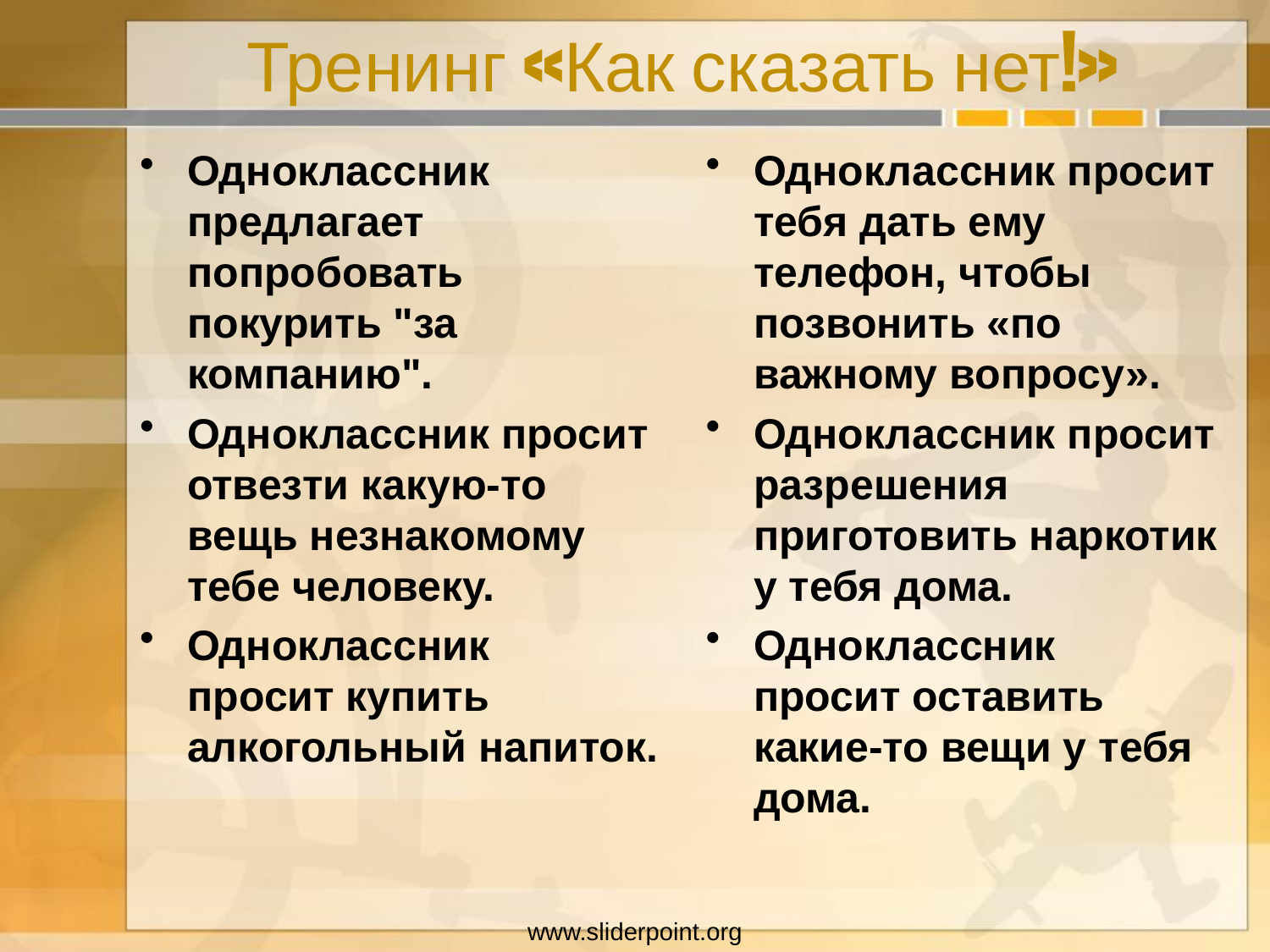

# Тренинг «Как сказать нет!»
Одноклассник предлагает попробовать покурить "за компанию".
Одноклассник просит отвезти какую-то вещь незнакомому тебе человеку.
Одноклассник  просит купить алкогольный напиток.
Одноклассник просит тебя дать ему телефон, чтобы позвонить «по важному вопросу».
Одноклассник просит разрешения приготовить наркотик у тебя дома.
Одноклассник  просит оставить какие-то вещи у тебя дома.
www.sliderpoint.org